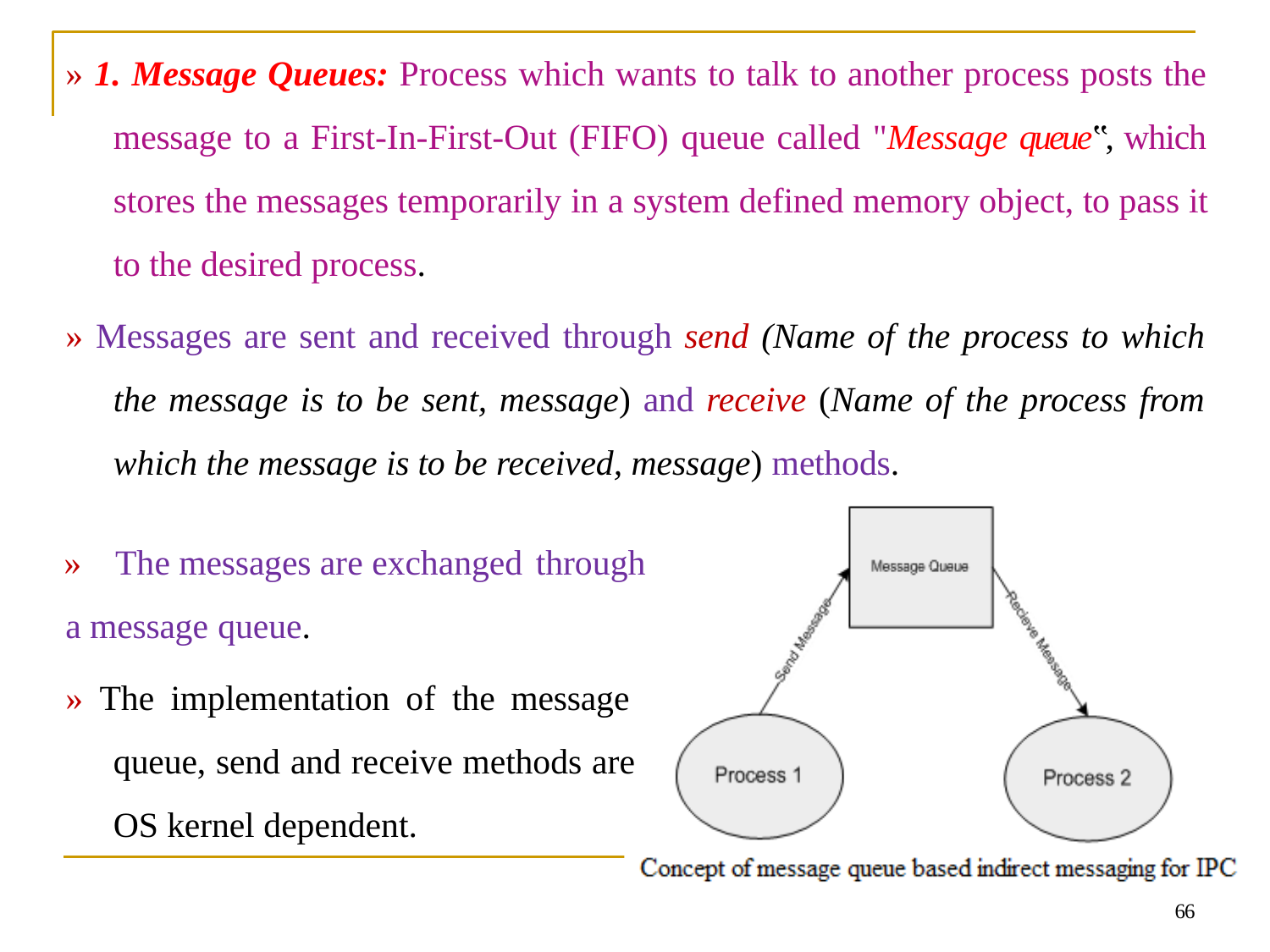

» 1. Message Queues: Process which wants to talk to another process posts the  message to a First-In-First-Out (FIFO) queue called "Message queue‟, which  stores the messages temporarily in a system defined memory object, to pass it  to the desired process.
» Messages are sent and received through send (Name of the process to which  the message is to be sent, message) and receive (Name of the process from  which the message is to be received, message) methods.

»	The messages are exchanged through
a message queue.
» The implementation of the message  queue, send and receive methods are  OS kernel dependent.

66